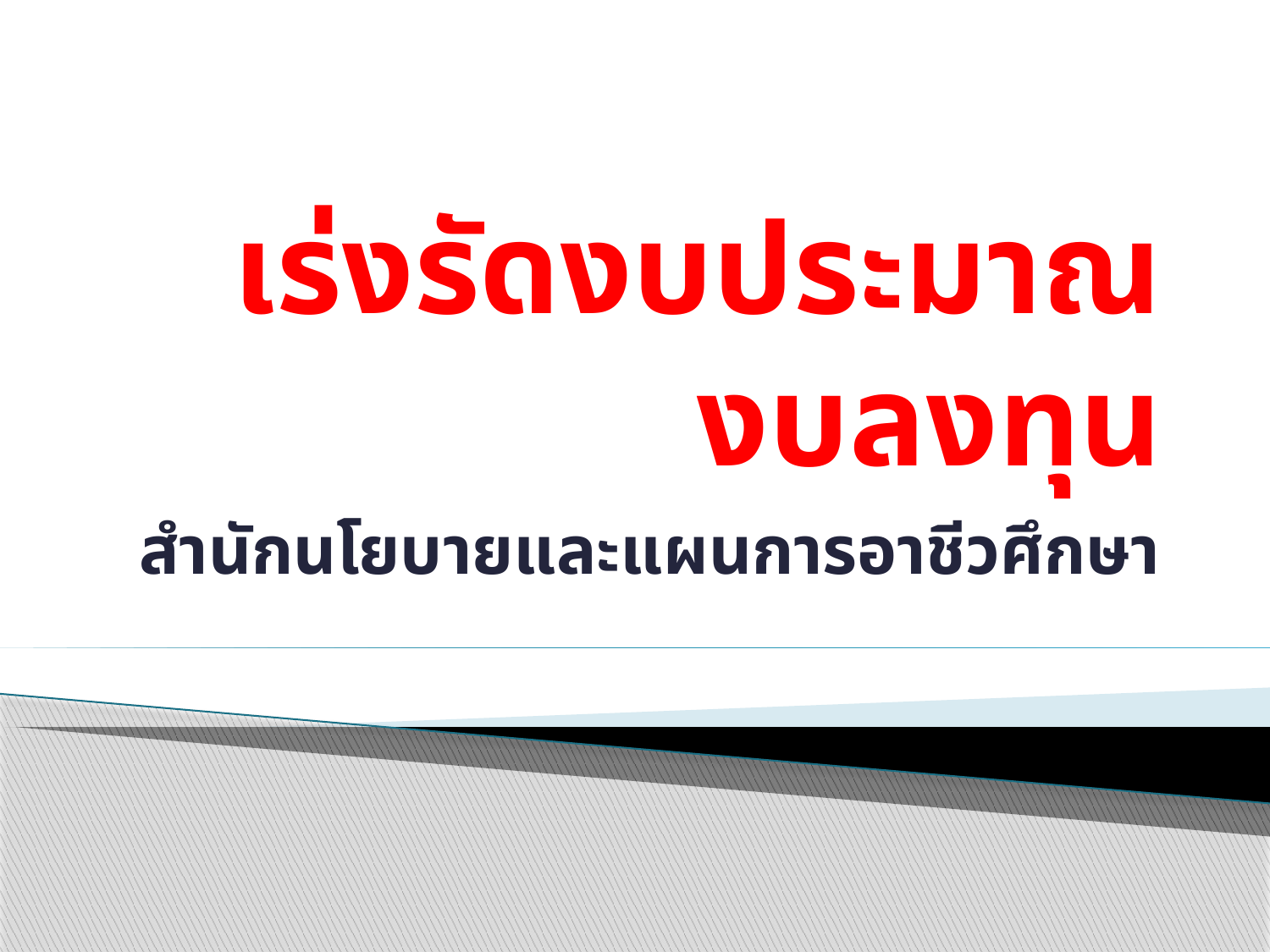

# เร่งรัดงบประมาณงบลงทุน
สำนักนโยบายและแผนการอาชีวศึกษา